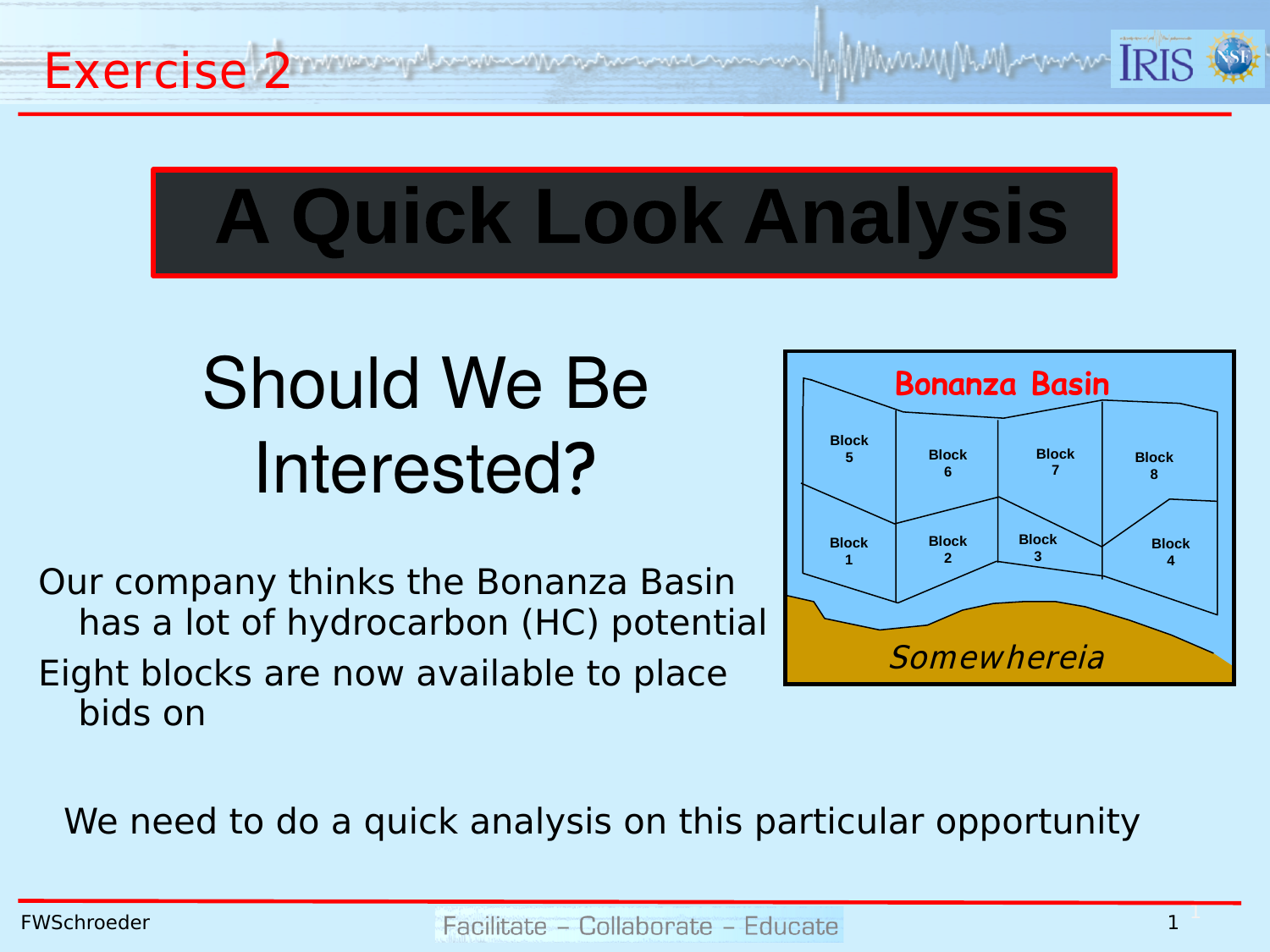

# Exercise 2

A Quick Look Analysis
Should We Be Interested?

Bonanza Basin

Block
5
Block
7
Block
6
Block
8

Block
3
Block
2
Block
1
Block
4

Somewhereia
Our company thinks the Bonanza Basin has a lot of hydrocarbon (HC) potential
Eight blocks are now available to place bids on
We need to do a quick analysis on this particular opportunity